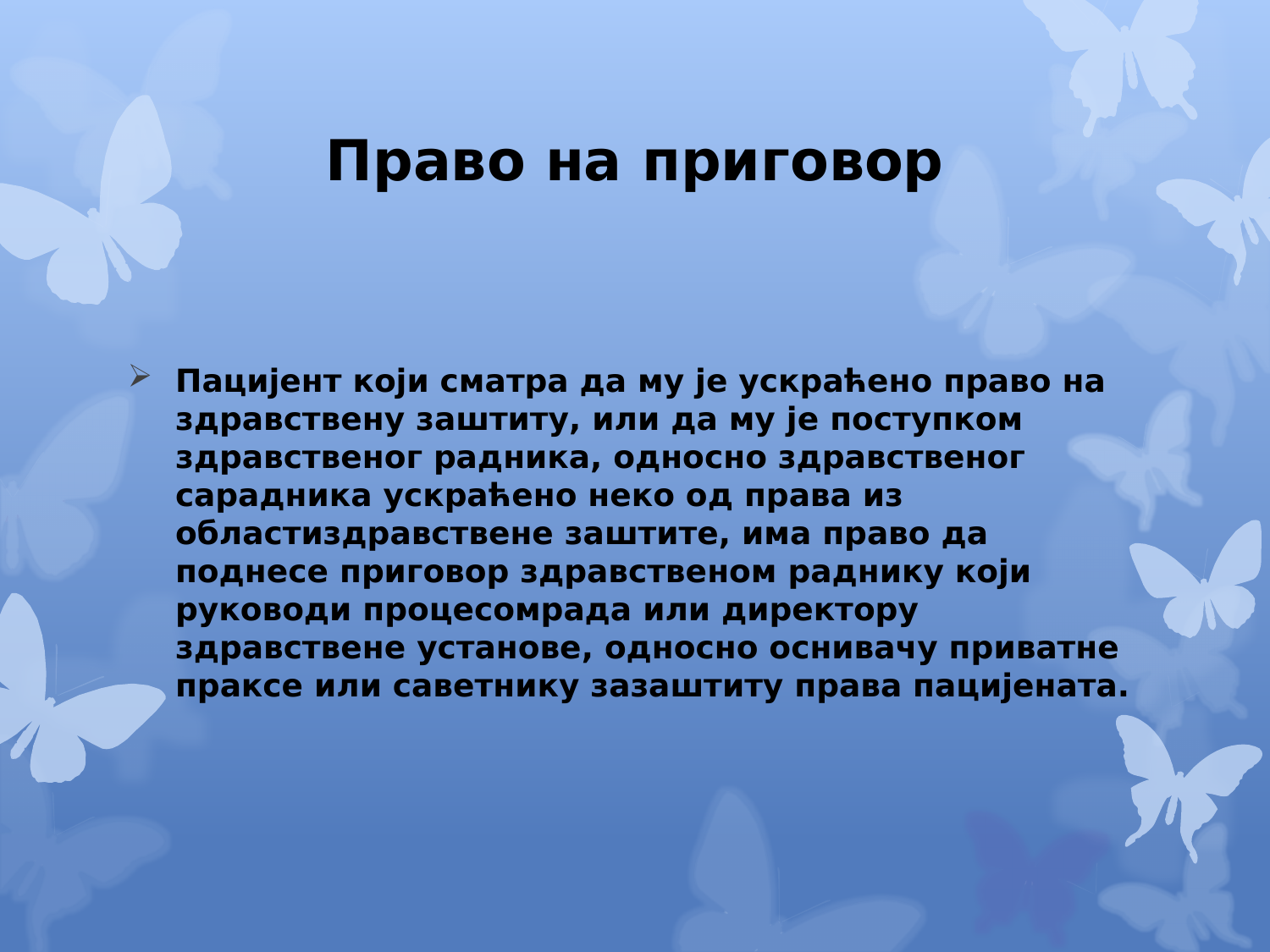

# Право на приговор
Пацијент који сматра да му је ускраћено право на здравствену заштиту, или да му је поступком здравственог радника, односно здравственог сарадника ускраћено неко од права из областиздравствене заштите, има право да поднесе приговор здравственом раднику који руководи процесомрада или директору здравствене установе, односно оснивачу приватне праксе или саветнику зазаштиту права пацијената.